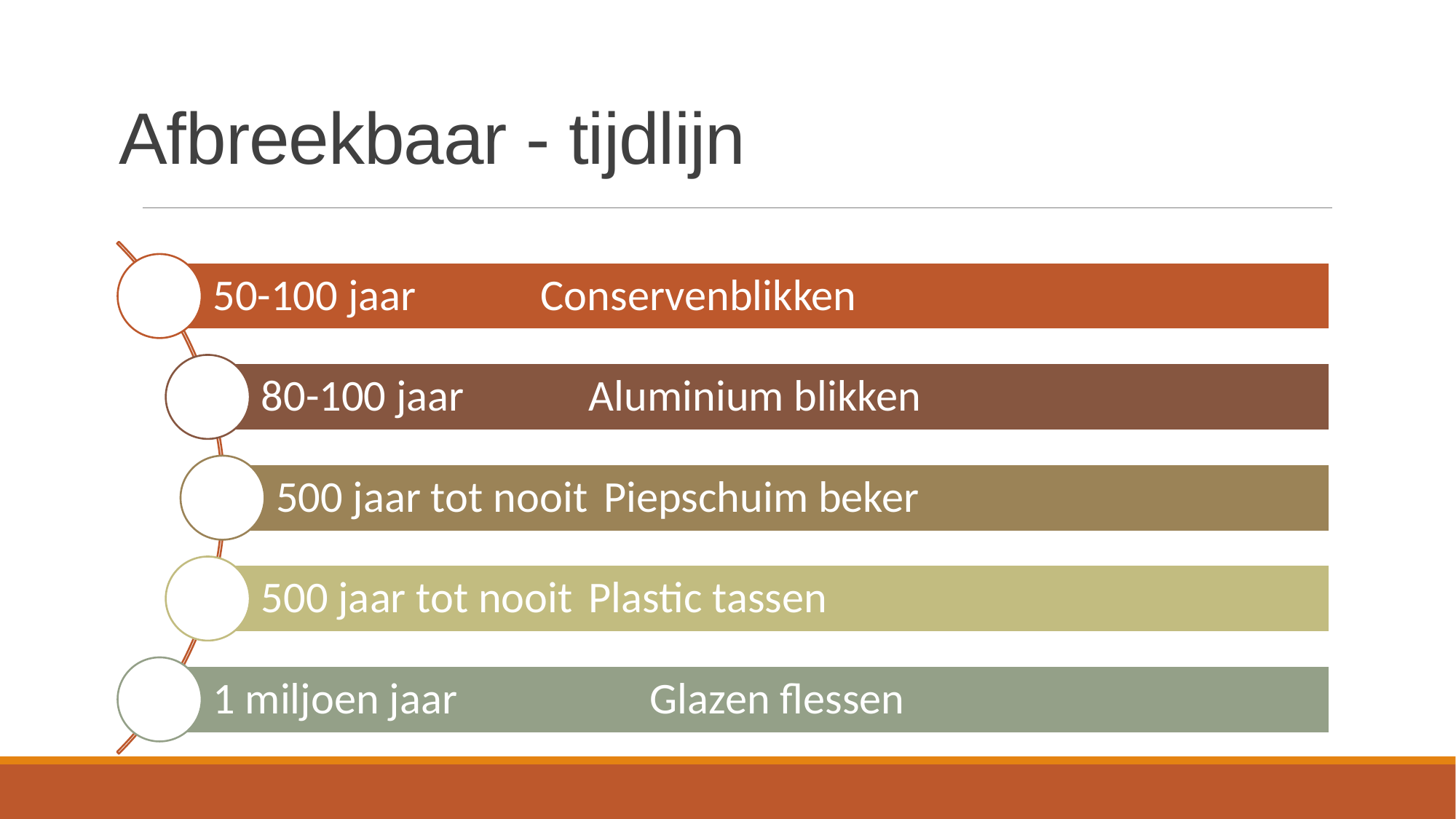

# Afbreekbaar - tijdlijn
50-100 jaar		Conservenblikken
80-100 jaar		Aluminium blikken
500 jaar tot nooit	Piepschuim beker
500 jaar tot nooit	Plastic tassen
1 miljoen jaar		Glazen flessen